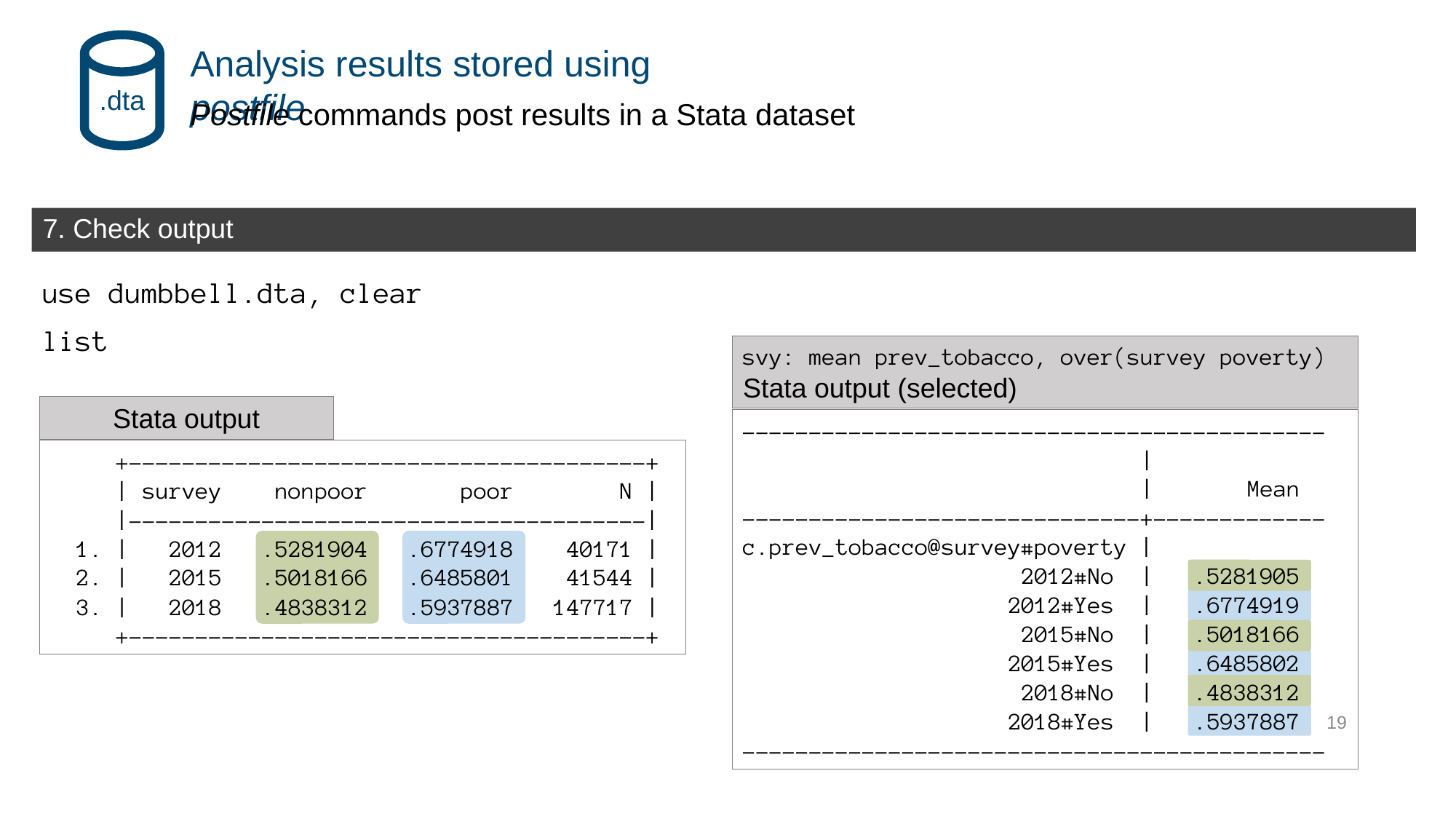

.dta
Analysis results stored using postfile
Postfile commands post results in a Stata dataset
# 7. Check output
use dumbbell.dta, clear
list
svy: mean prev_tobacco, over(survey poverty)
Stata output (selected)
Stata output
--------------------------------------------
                              |
                              |       Mean
------------------------------+-------------
c.prev_tobacco@survey#poverty |
                     2012#No  |   .5281905
                    2012#Yes  |   .6774919
                     2015#No  |   .5018166
                    2015#Yes  |   .6485802
                     2018#No  |   .4838312
                    2018#Yes  |   .5937887
--------------------------------------------
     +---------------------------------------+
     | survey    nonpoor       poor        N |
     |---------------------------------------|
  1. |   2012   .5281904   .6774918    40171 |
  2. |   2015   .5018166   .6485801    41544 |
  3. |   2018   .4838312   .5937887   147717 |
     +---------------------------------------+

19